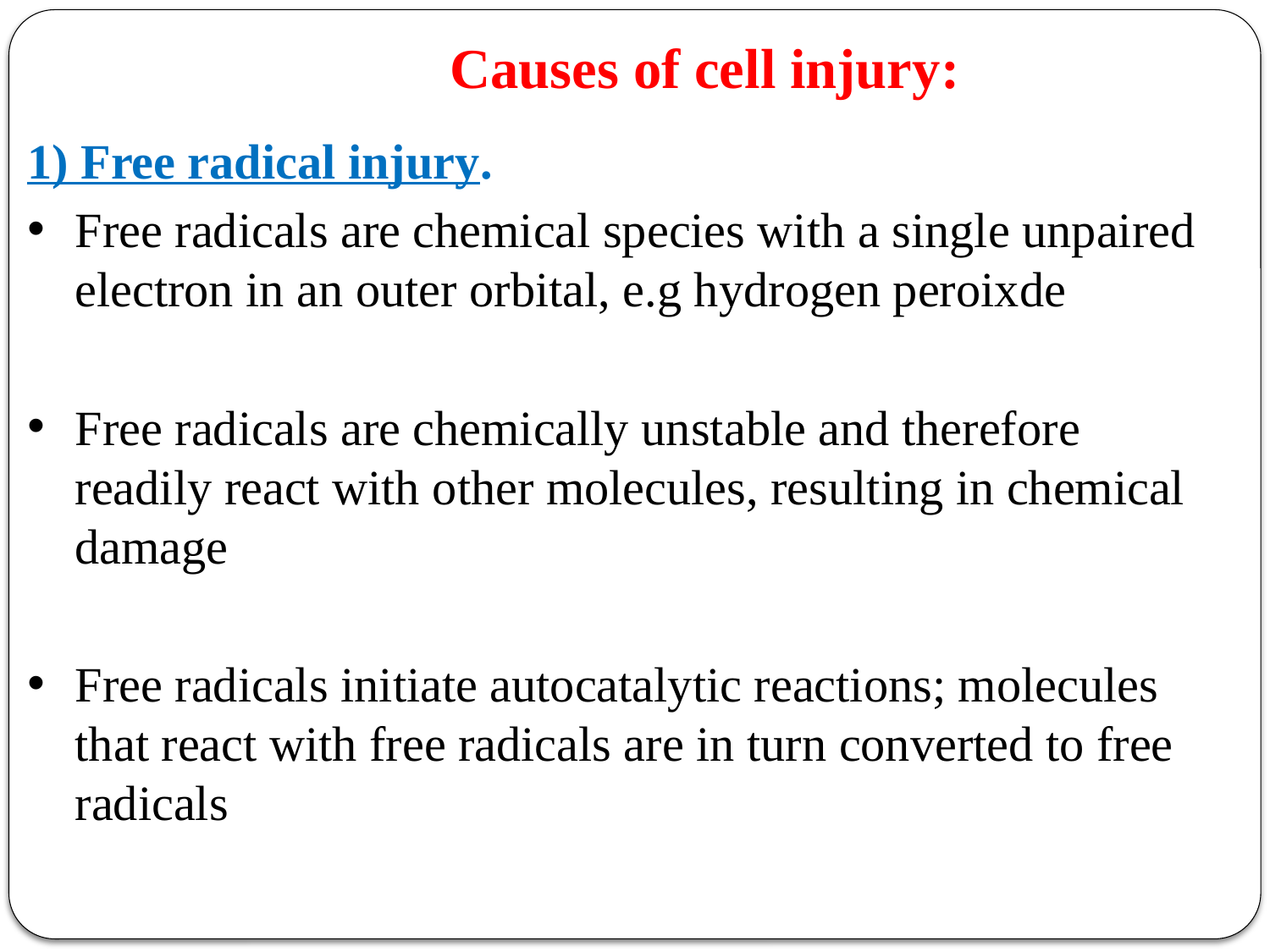

Causes of cell injury:
1) Free radical injury.
Free radicals are chemical species with a single unpaired electron in an outer orbital, e.g hydrogen peroixde

Free radicals are chemically unstable and therefore readily react with other molecules, resulting in chemical damage

Free radicals initiate autocatalytic reactions; molecules that react with free radicals are in turn converted to free radicals